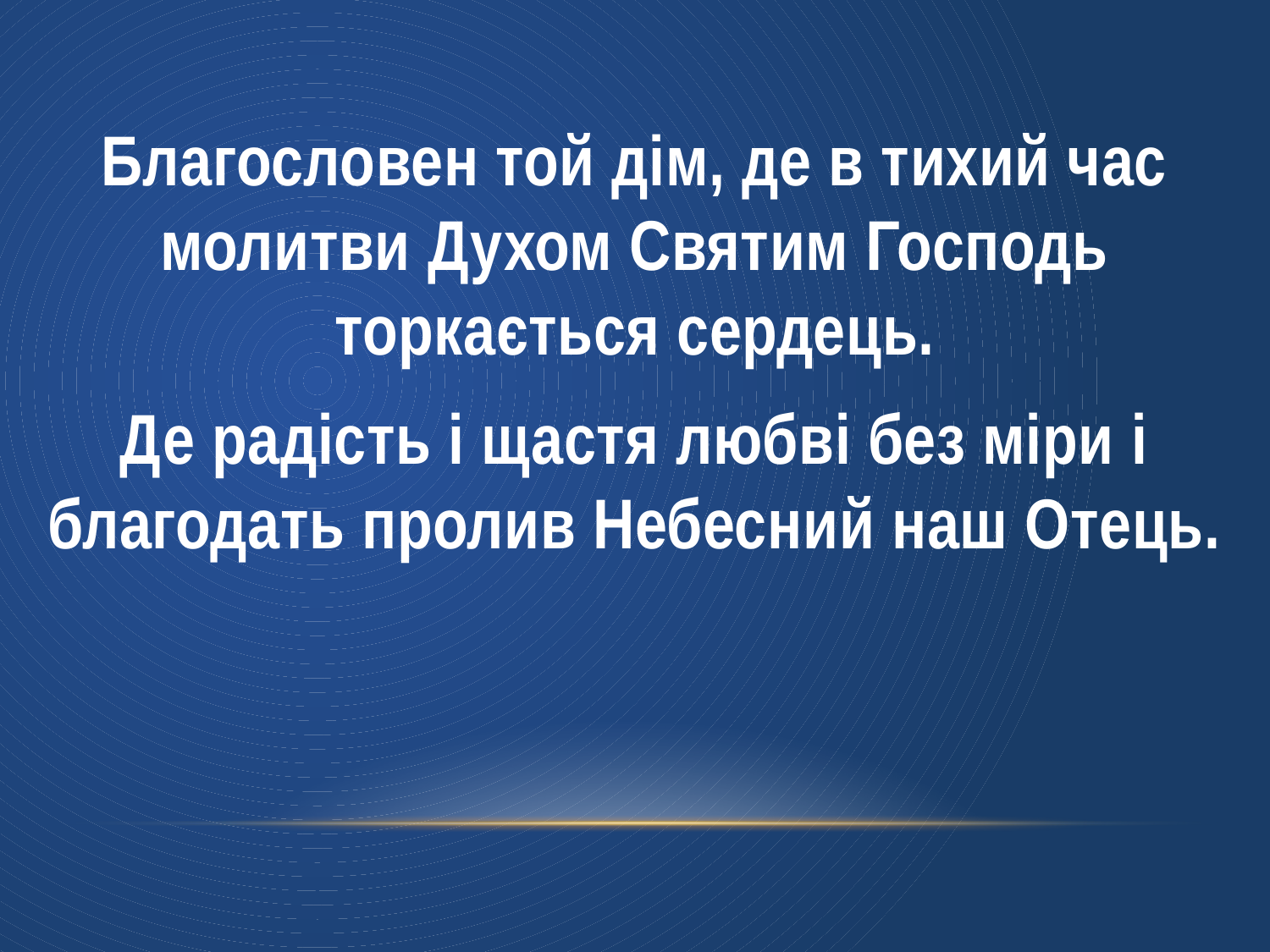

Благословен той дім, де в тихий час молитви Духом Святим Господь торкається сердець.
Де радість і щастя любві без міри і благодать пролив Небесний наш Отець.